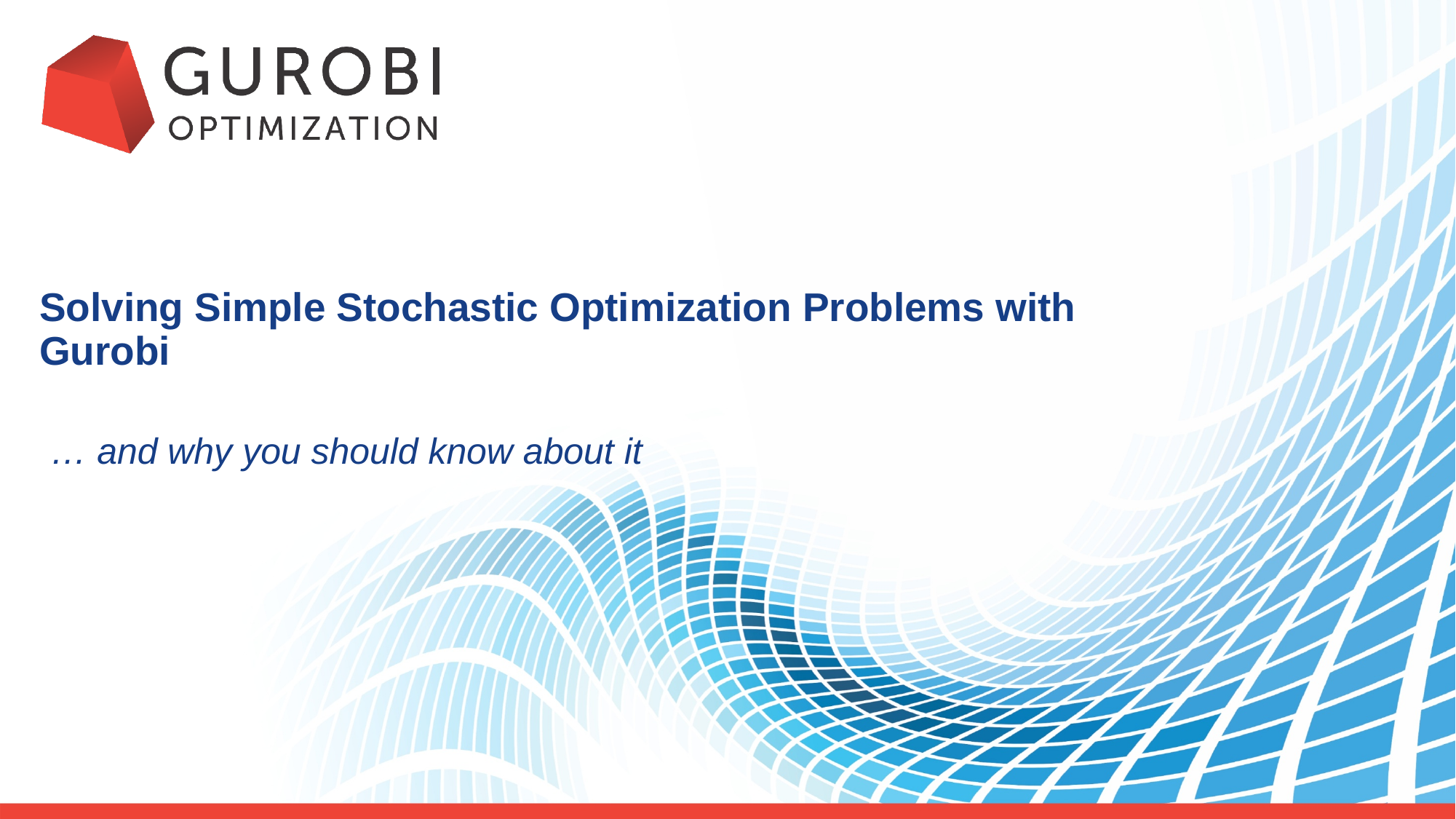

# Solving Simple Stochastic Optimization Problems with Gurobi
… and why you should know about it